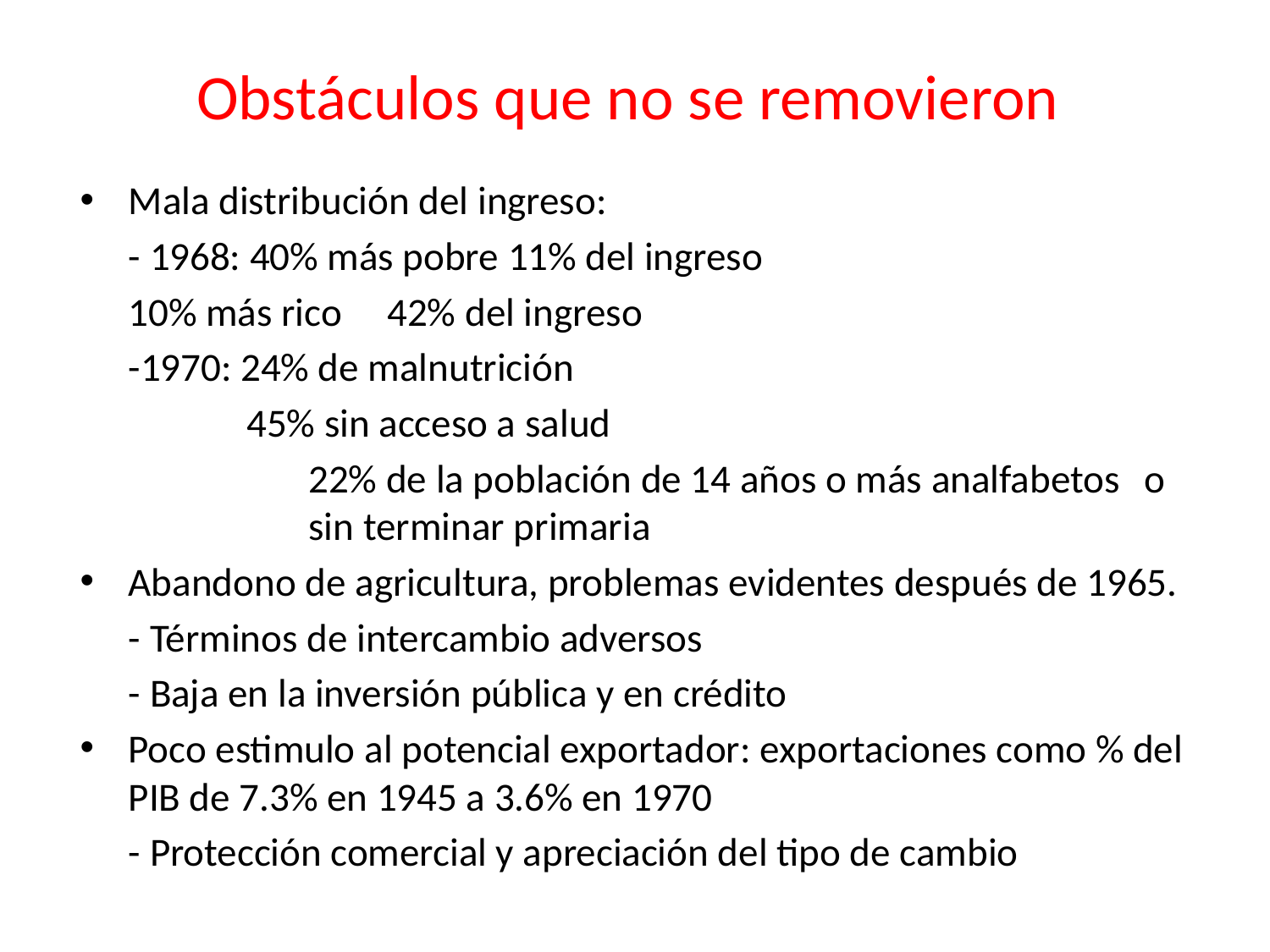

# Obstáculos que no se removieron
Mala distribución del ingreso:
 		- 1968: 40% más pobre 11% del ingreso
			10% más rico     42% del ingreso
		-1970: 24% de malnutrición
		             45% sin acceso a salud
     		22% de la población de 14 años o más analfabetos  	o sin terminar primaria
Abandono de agricultura, problemas evidentes después de 1965.
		- Términos de intercambio adversos
		- Baja en la inversión pública y en crédito
Poco estimulo al potencial exportador: exportaciones como % del PIB de 7.3% en 1945 a 3.6% en 1970
		- Protección comercial y apreciación del tipo de cambio